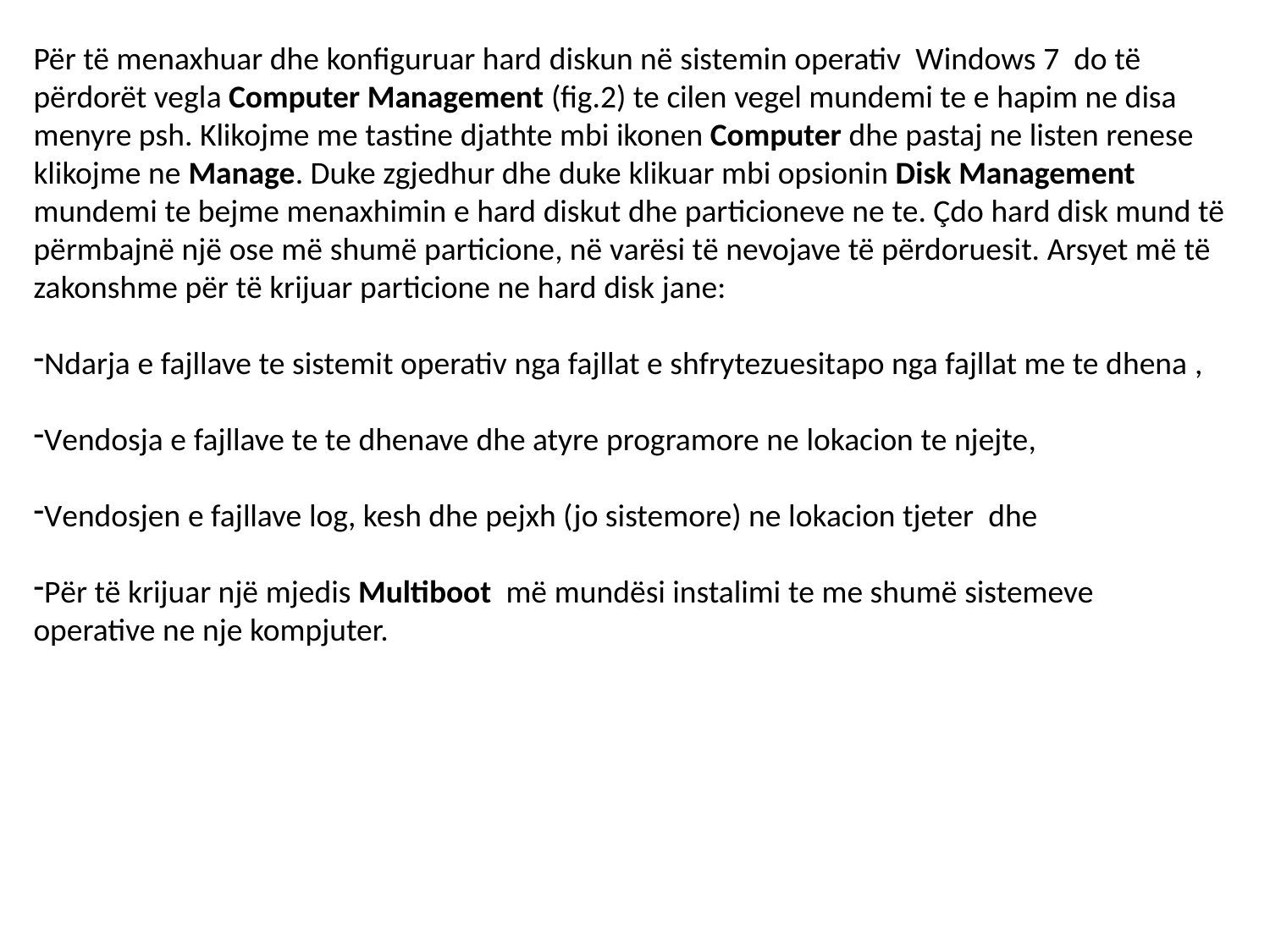

Për të menaxhuar dhe konfiguruar hard diskun në sistemin operativ  Windows 7  do të përdorët vegla Computer Management (fig.2) te cilen vegel mundemi te e hapim ne disa menyre psh. Klikojme me tastine djathte mbi ikonen Computer dhe pastaj ne listen renese klikojme ne Manage. Duke zgjedhur dhe duke klikuar mbi opsionin Disk Management mundemi te bejme menaxhimin e hard diskut dhe particioneve ne te. Çdo hard disk mund të përmbajnë një ose më shumë particione, në varësi të nevojave të përdoruesit. Arsyet më të zakonshme për të krijuar particione ne hard disk jane:

Ndarja e fajllave te sistemit operativ nga fajllat e shfrytezuesitapo nga fajllat me te dhena ,

Vendosja e fajllave te te dhenave dhe atyre programore ne lokacion te njejte,

Vendosjen e fajllave log, kesh dhe pejxh (jo sistemore) ne lokacion tjeter  dhe

Për të krijuar një mjedis Multiboot  më mundësi instalimi te me shumë sistemeve operative ne nje kompjuter.